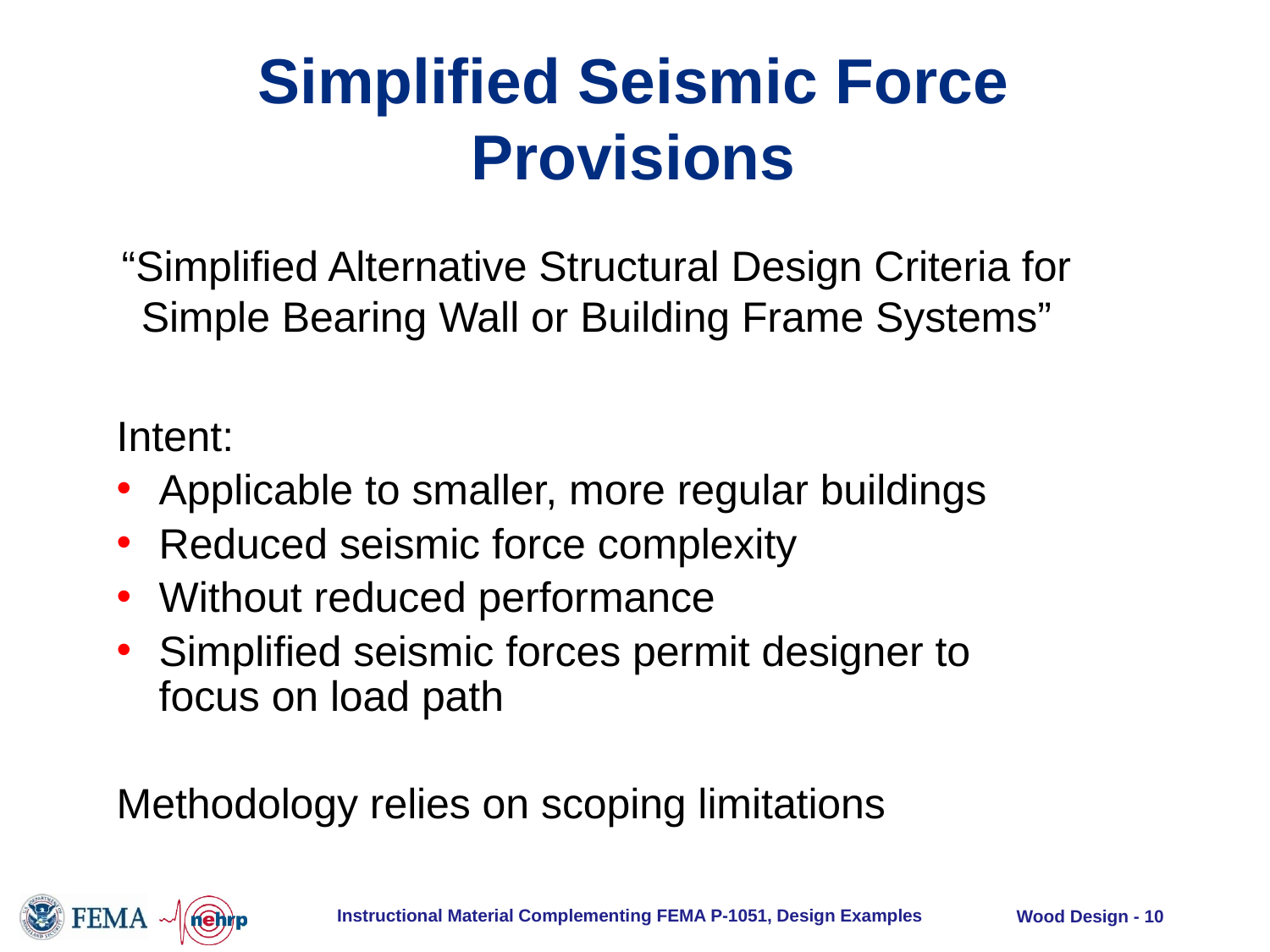

# Simplified Seismic Force Provisions
“Simplified Alternative Structural Design Criteria for Simple Bearing Wall or Building Frame Systems”

Intent:
Applicable to smaller, more regular buildings
Reduced seismic force complexity
Without reduced performance
Simplified seismic forces permit designer to focus on load path

Methodology relies on scoping limitations